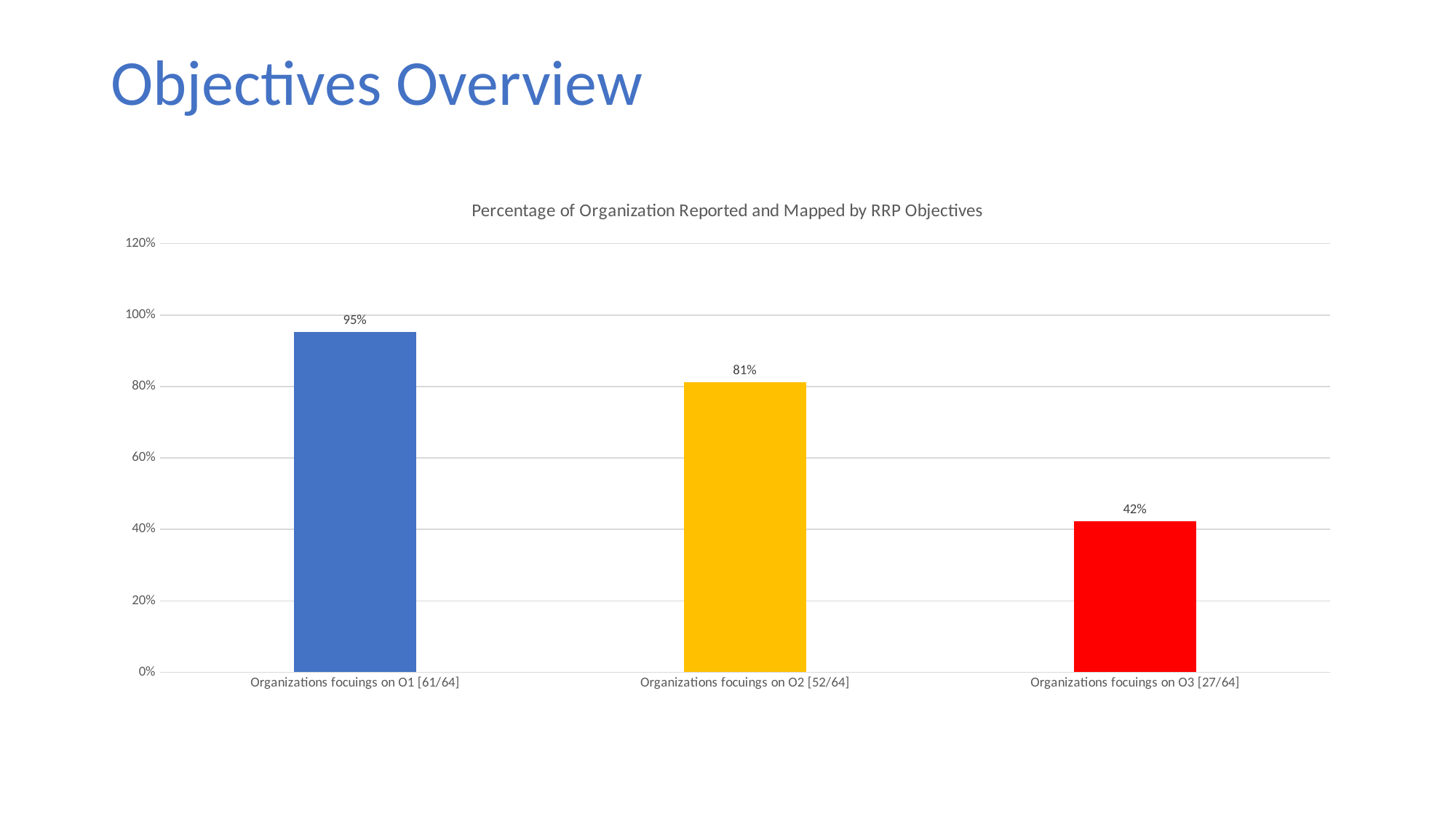

# Objectives Overview

### Chart: Percentage of Organization Reported and Mapped by RRP Objectives

| Category |  |
|---|---|
| Organizations focuings on O1 [61/64] | 0.953125 |
| Organizations focuings on O2 [52/64] | 0.8125 |
| Organizations focuings on O3 [27/64] | 0.421875 |